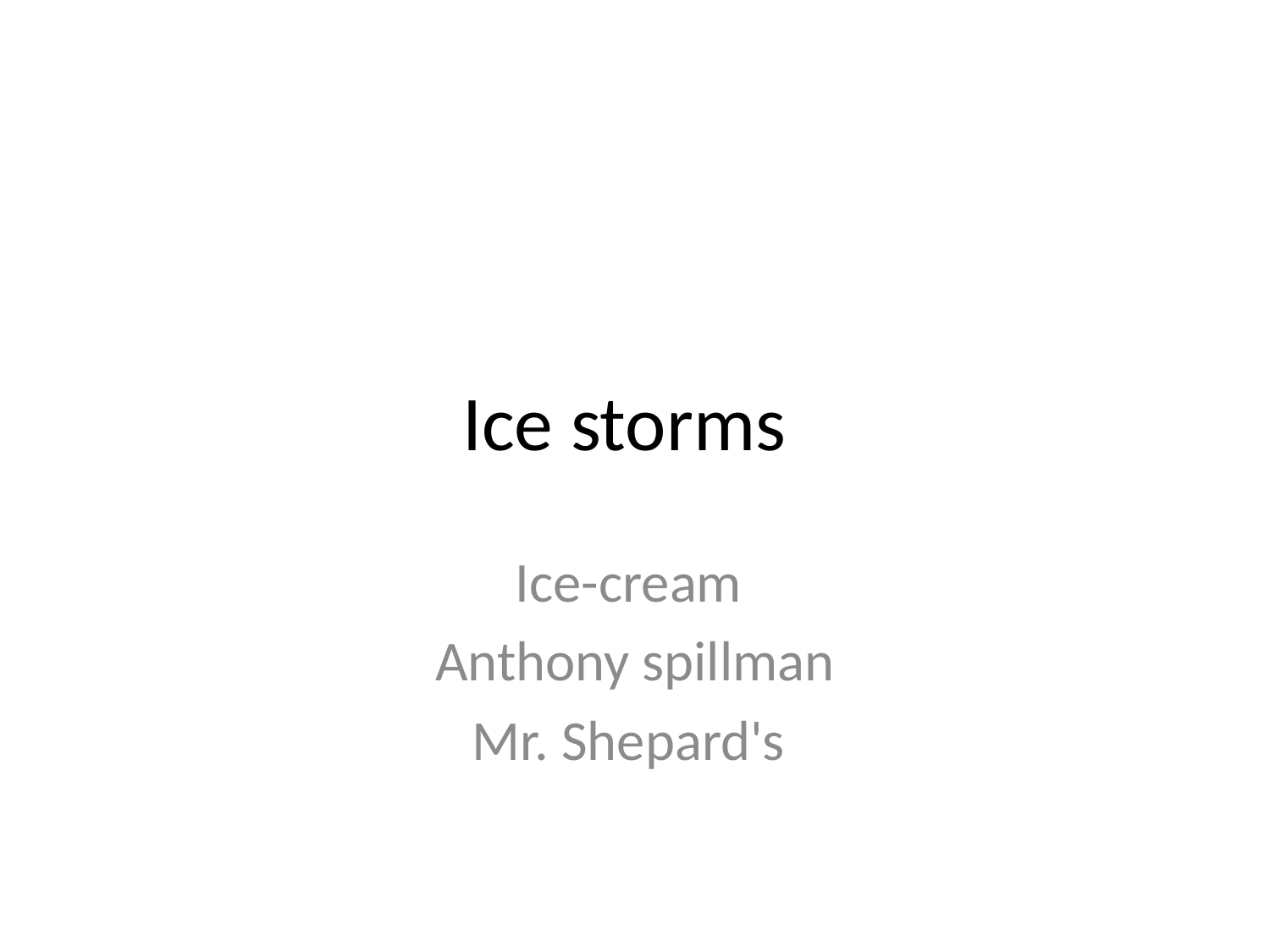

# Ice storms
Ice-cream
Anthony spillman
Mr. Shepard's